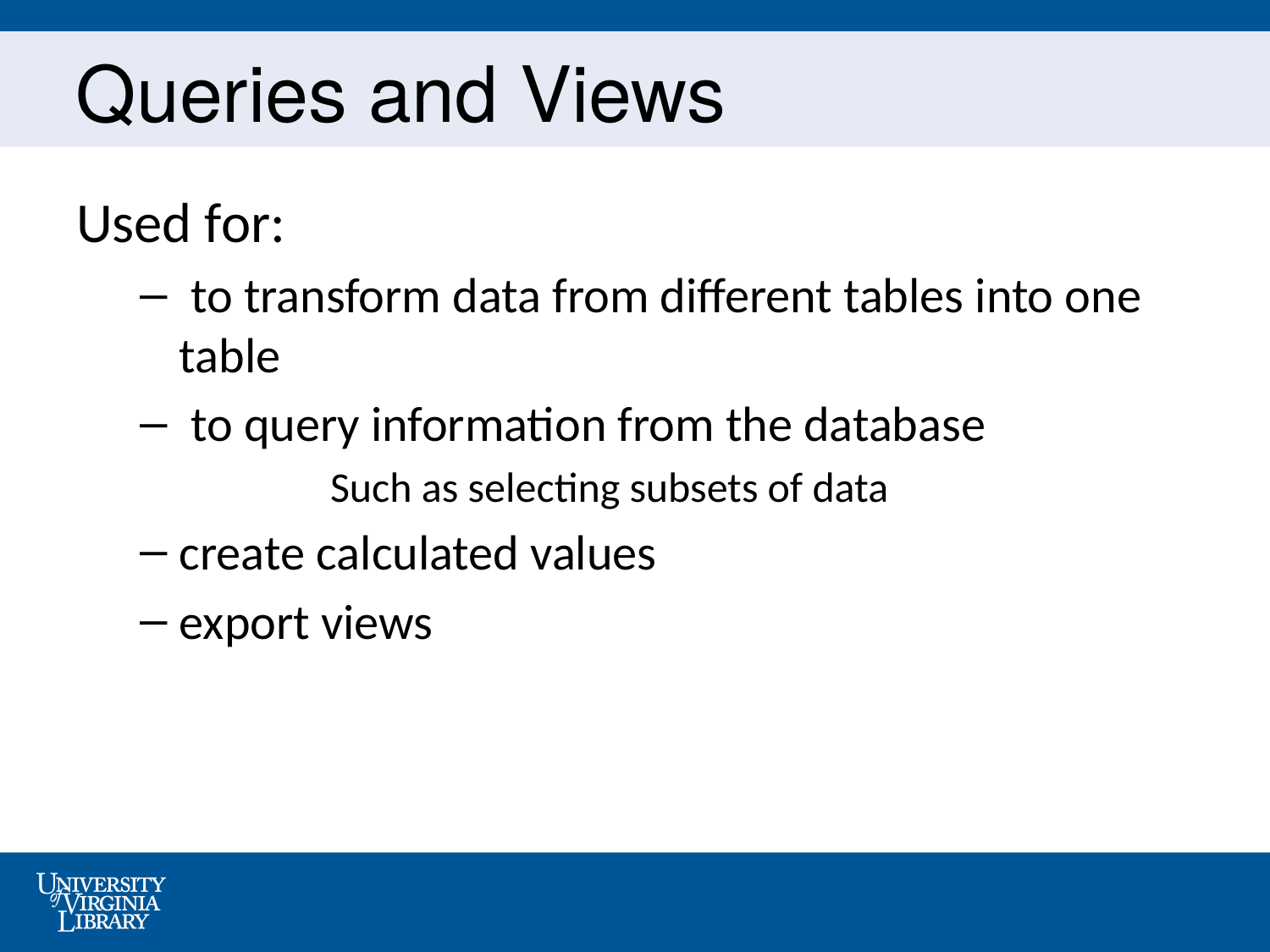

# Queries and Views
Used for:
 to transform data from different tables into one table
 to query information from the database
	Such as selecting subsets of data
create calculated values
export views